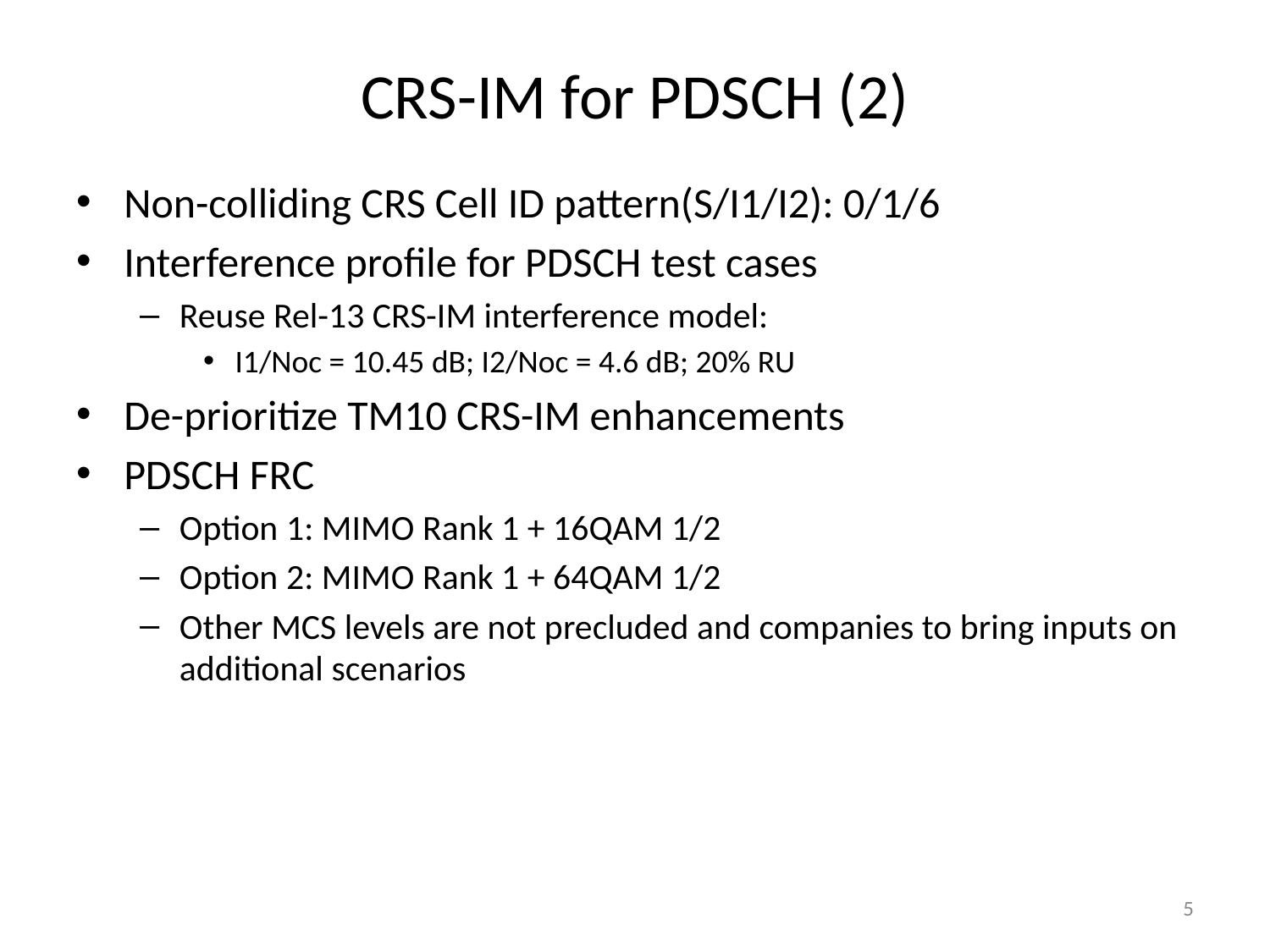

# CRS-IM for PDSCH (2)
Non-colliding CRS Cell ID pattern(S/I1/I2): 0/1/6
Interference profile for PDSCH test cases
Reuse Rel-13 CRS-IM interference model:
I1/Noc = 10.45 dB; I2/Noc = 4.6 dB; 20% RU
De-prioritize TM10 CRS-IM enhancements
PDSCH FRC
Option 1: MIMO Rank 1 + 16QAM 1/2
Option 2: MIMO Rank 1 + 64QAM 1/2
Other MCS levels are not precluded and companies to bring inputs on additional scenarios

5